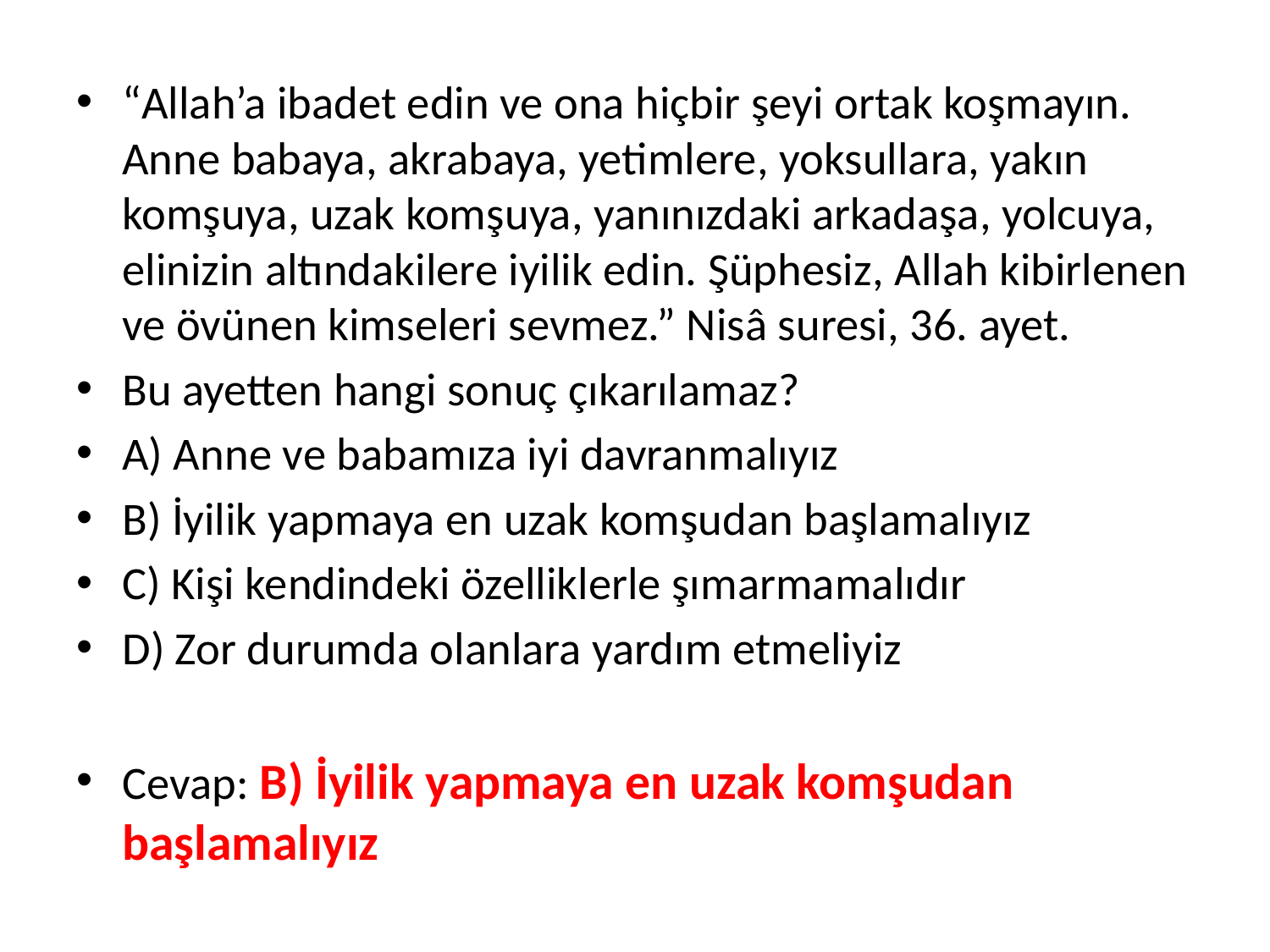

“Allah’a ibadet edin ve ona hiçbir şeyi ortak koşmayın. Anne babaya, akrabaya, yetimlere, yoksullara, yakın komşuya, uzak komşuya, yanınızdaki arkadaşa, yolcuya, elinizin altındakilere iyilik edin. Şüphesiz, Allah kibirlenen ve övünen kimseleri sevmez.” Nisâ suresi, 36. ayet.
Bu ayetten hangi sonuç çıkarılamaz?
A) Anne ve babamıza iyi davranmalıyız
B) İyilik yapmaya en uzak komşudan başlamalıyız
C) Kişi kendindeki özelliklerle şımarmamalıdır
D) Zor durumda olanlara yardım etmeliyiz

Cevap: B) İyilik yapmaya en uzak komşudan başlamalıyız